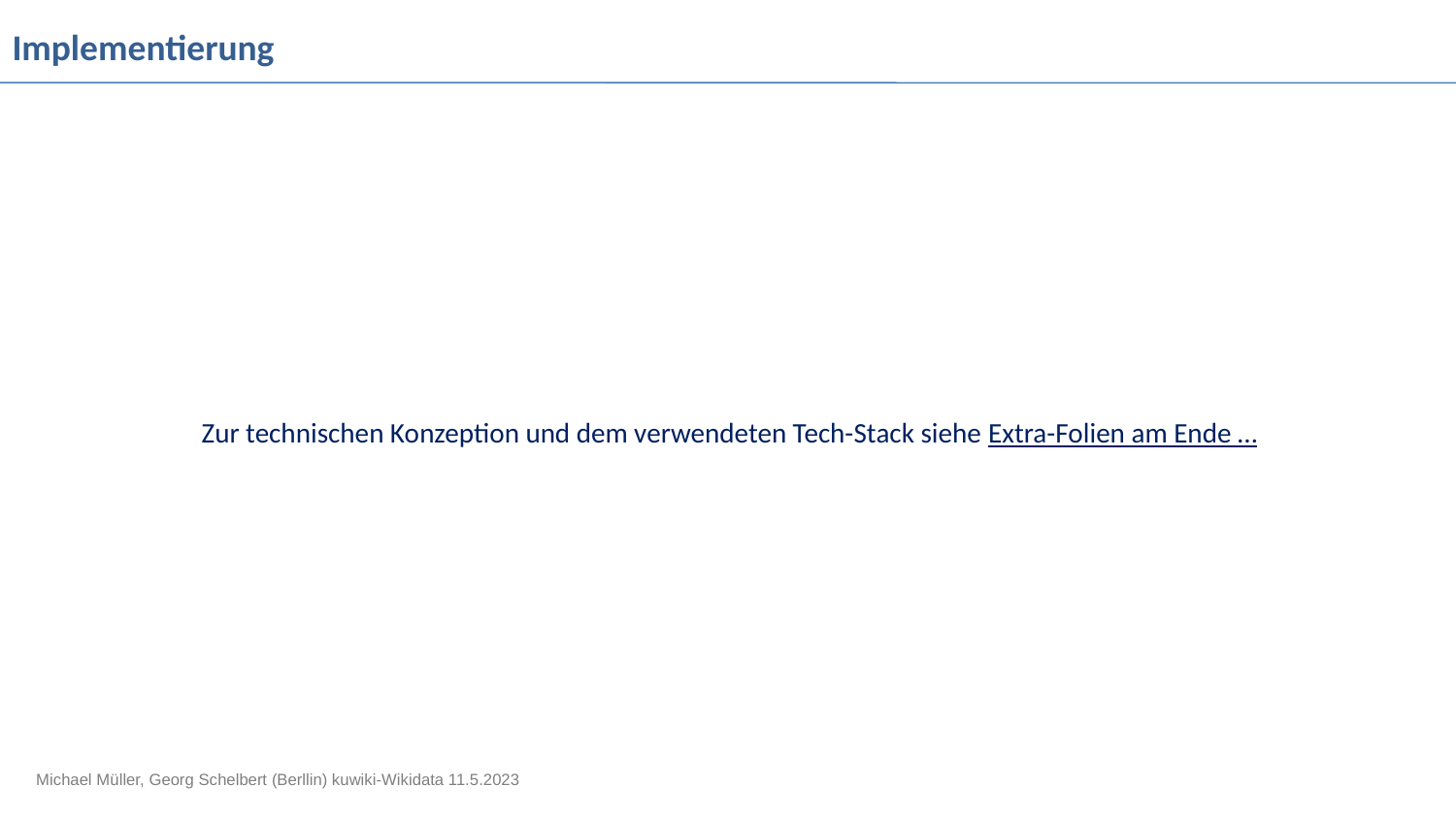

# Implementierung
Zur technischen Konzeption und dem verwendeten Tech-Stack siehe Extra-Folien am Ende …